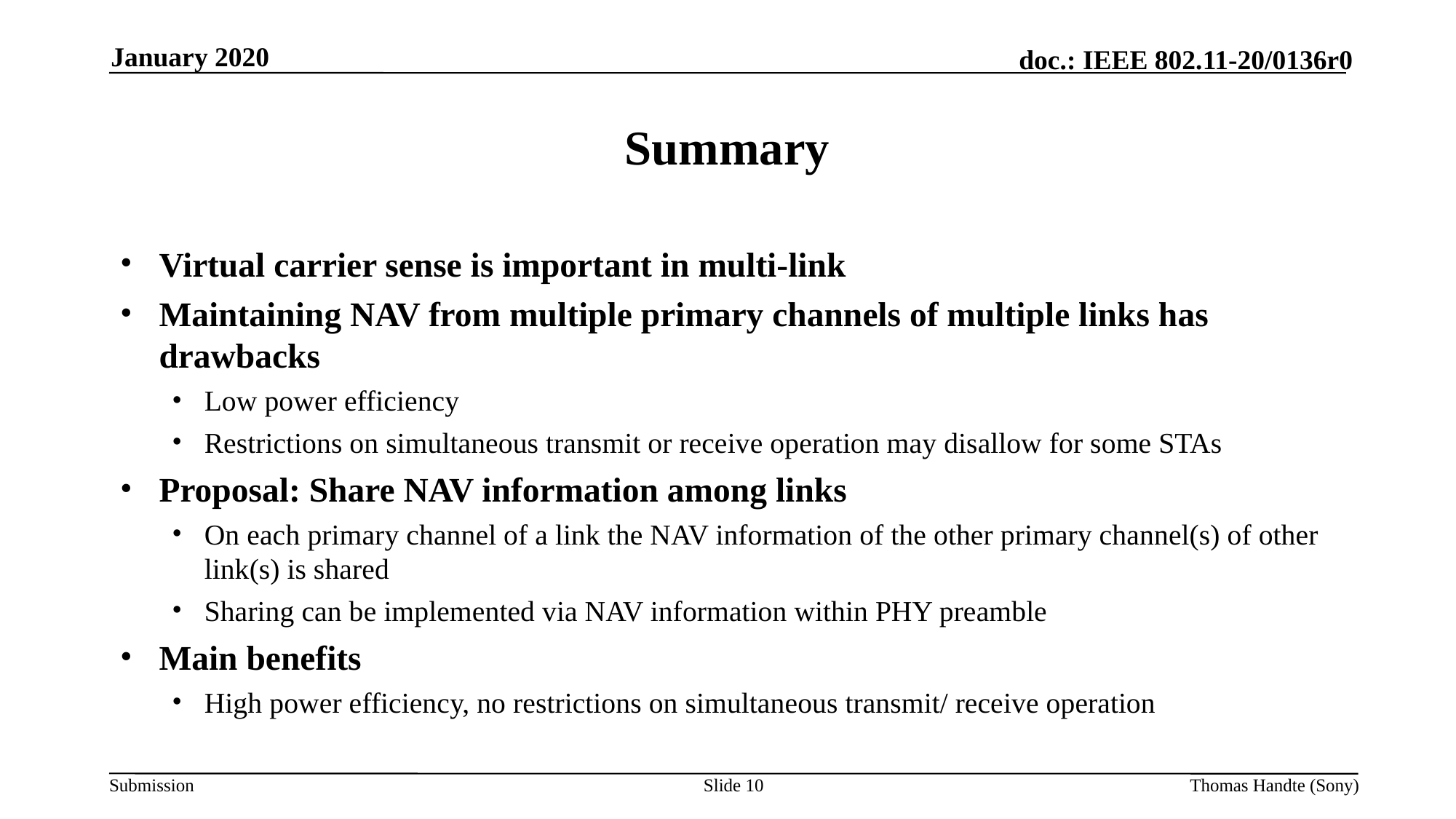

January 2020
# Summary
Virtual carrier sense is important in multi-link
Maintaining NAV from multiple primary channels of multiple links has drawbacks
Low power efficiency
Restrictions on simultaneous transmit or receive operation may disallow for some STAs
Proposal: Share NAV information among links
On each primary channel of a link the NAV information of the other primary channel(s) of other link(s) is shared
Sharing can be implemented via NAV information within PHY preamble
Main benefits
High power efficiency, no restrictions on simultaneous transmit/ receive operation

Slide 10
Thomas Handte (Sony)